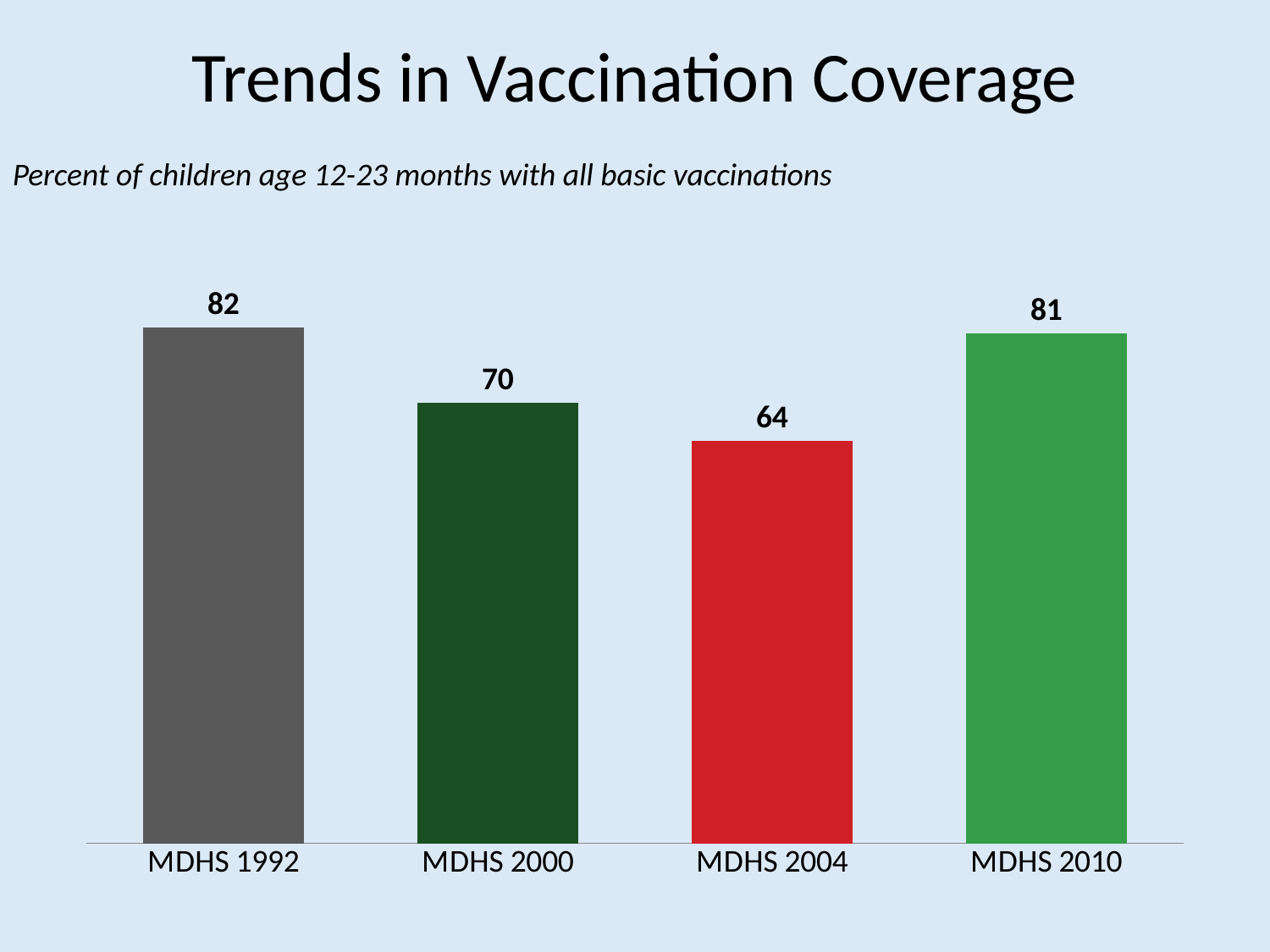

# Trends in Vaccination Coverage
Percent of children age 12-23 months with all basic vaccinations

### Chart

| Category | Column1 |
|---|---|
| MDHS 1992 | 82.0 |
| MDHS 2000 | 70.0 |
| MDHS 2004 | 64.0 |
| MDHS 2010 | 81.0 |